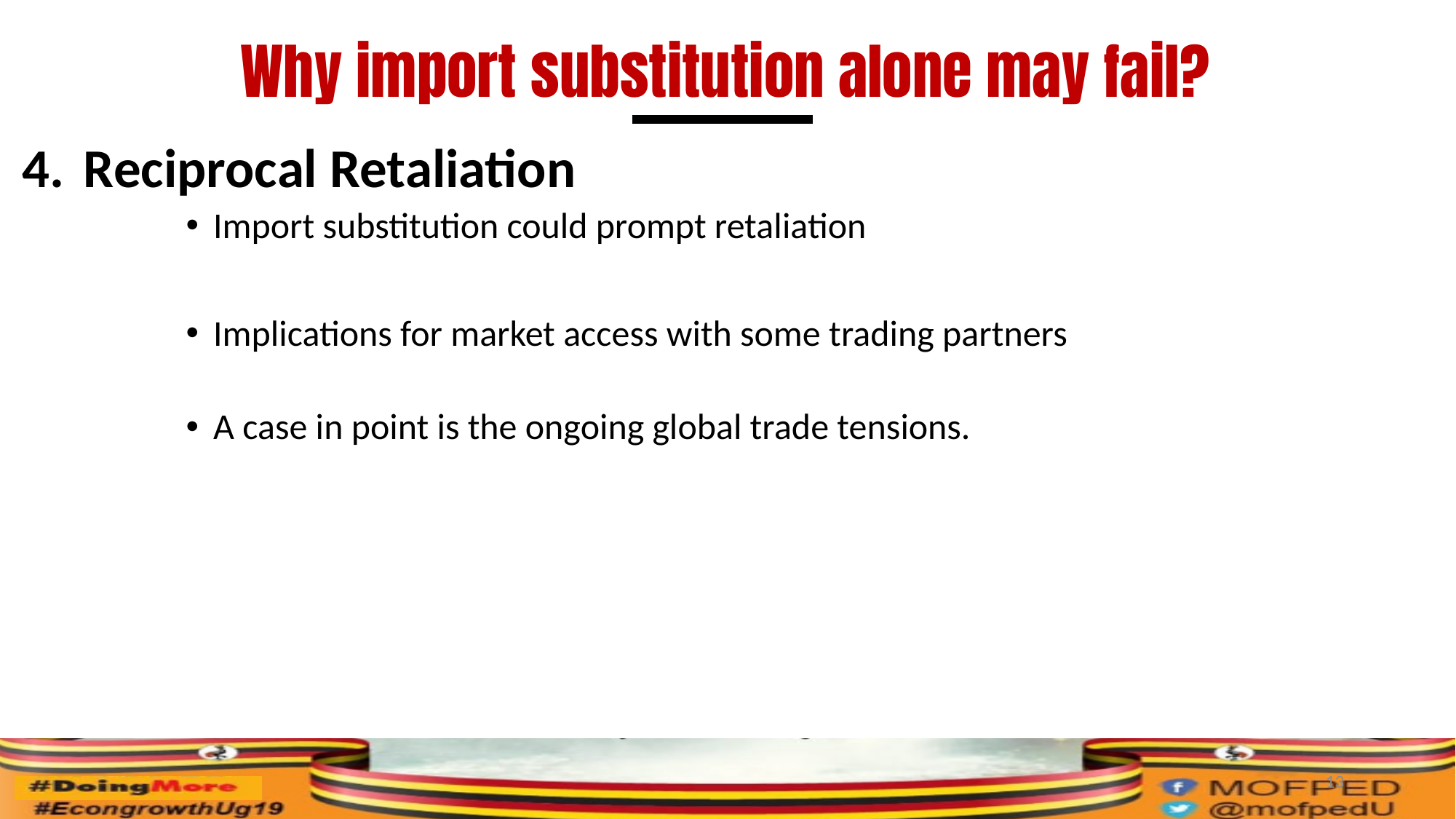

Why import substitution alone may fail?
Reciprocal Retaliation
Import substitution could prompt retaliation

Implications for market access with some trading partners

A case in point is the ongoing global trade tensions.

13